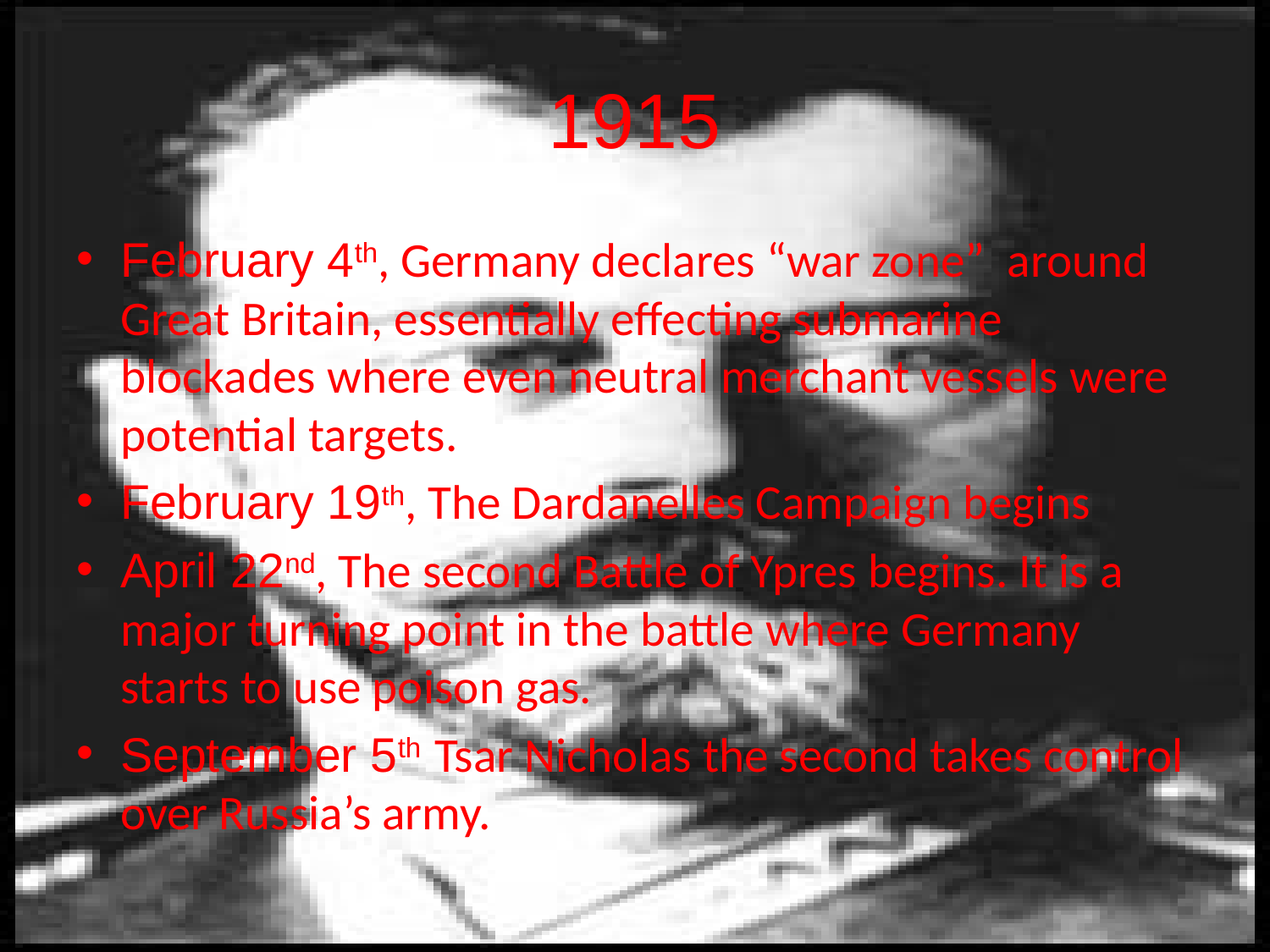

# 1915
February 4th, Germany declares “war zone”  around Great Britain, essentially effecting submarine blockades where even neutral merchant vessels were potential targets.
February 19th, The Dardanelles Campaign begins
April 22nd, The second Battle of Ypres begins. It is a major turning point in the battle where Germany starts to use poison gas.
September 5th Tsar Nicholas the second takes control over Russia’s army.